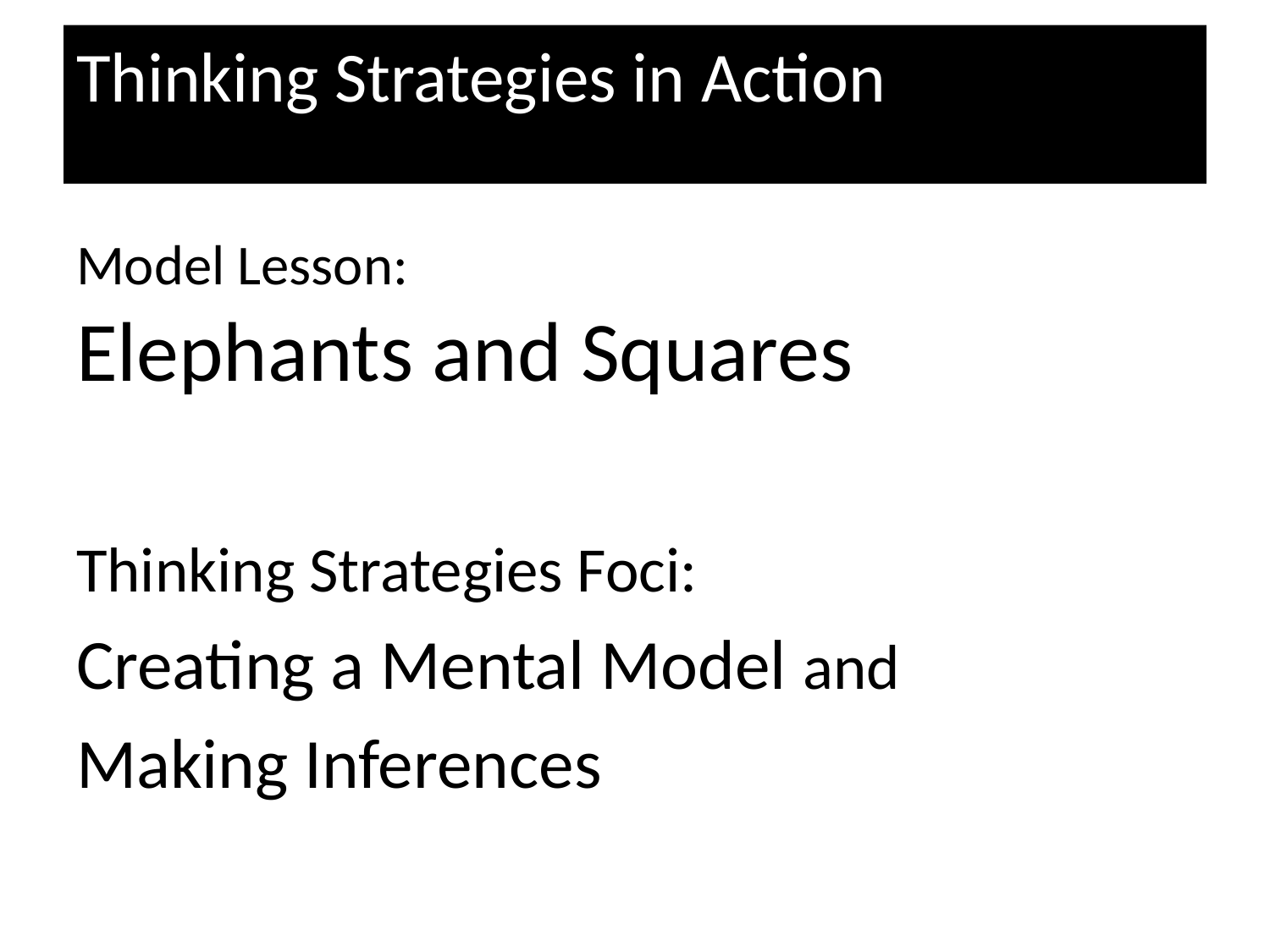

# Thinking Strategies in Action
Model Lesson:
Elephants and Squares

Thinking Strategies Foci:
Creating a Mental Model and
Making Inferences